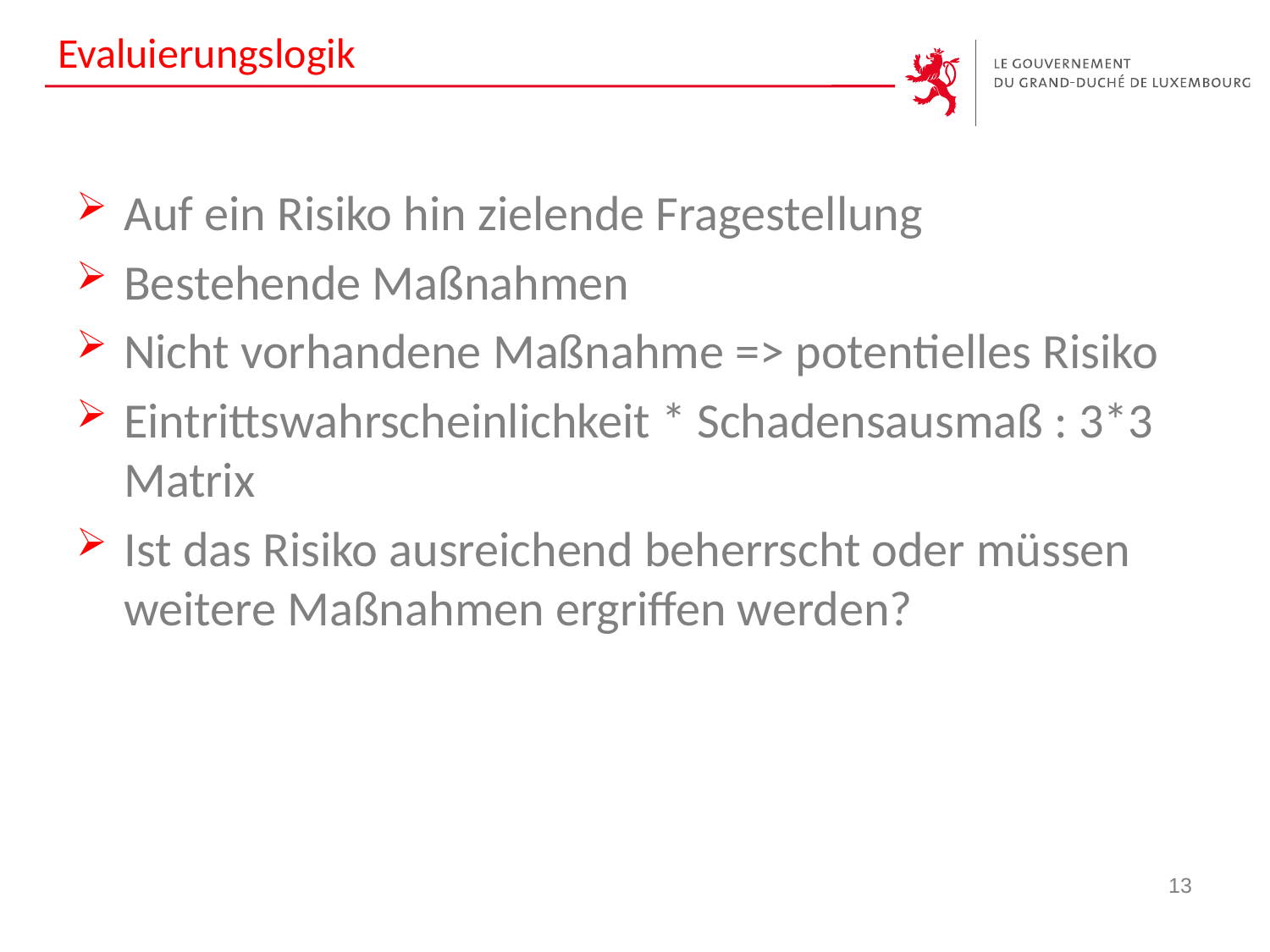

# Evaluierungslogik
Auf ein Risiko hin zielende Fragestellung
Bestehende Maßnahmen
Nicht vorhandene Maßnahme => potentielles Risiko
Eintrittswahrscheinlichkeit * Schadensausmaß : 3*3 Matrix
Ist das Risiko ausreichend beherrscht oder müssen weitere Maßnahmen ergriffen werden?
13